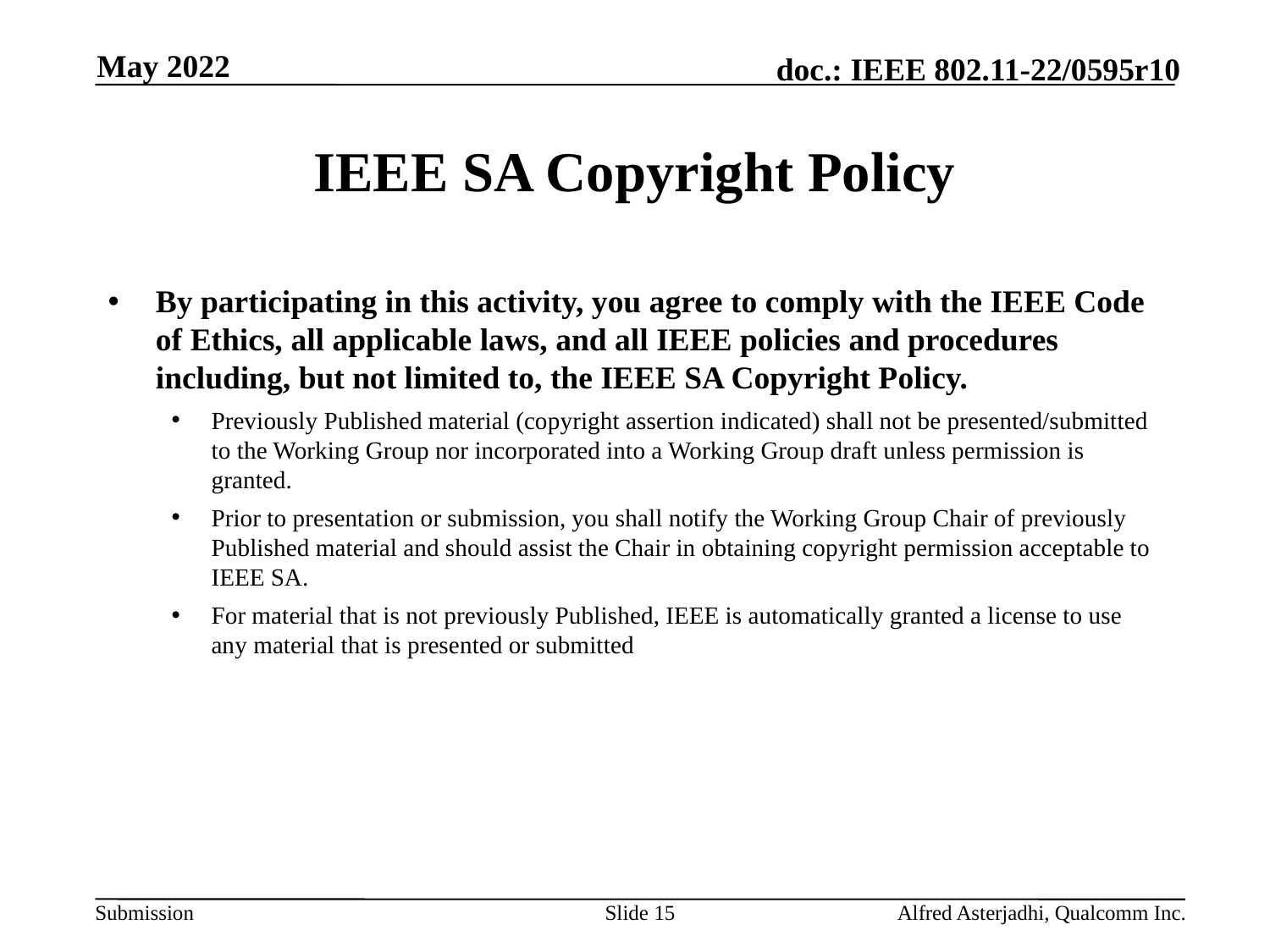

May 2022
# IEEE SA Copyright Policy
By participating in this activity, you agree to comply with the IEEE Code of Ethics, all applicable laws, and all IEEE policies and procedures including, but not limited to, the IEEE SA Copyright Policy.
Previously Published material (copyright assertion indicated) shall not be presented/submitted to the Working Group nor incorporated into a Working Group draft unless permission is granted.
Prior to presentation or submission, you shall notify the Working Group Chair of previously Published material and should assist the Chair in obtaining copyright permission acceptable to IEEE SA.
For material that is not previously Published, IEEE is automatically granted a license to use any material that is presented or submitted
Slide 15
Alfred Asterjadhi, Qualcomm Inc.